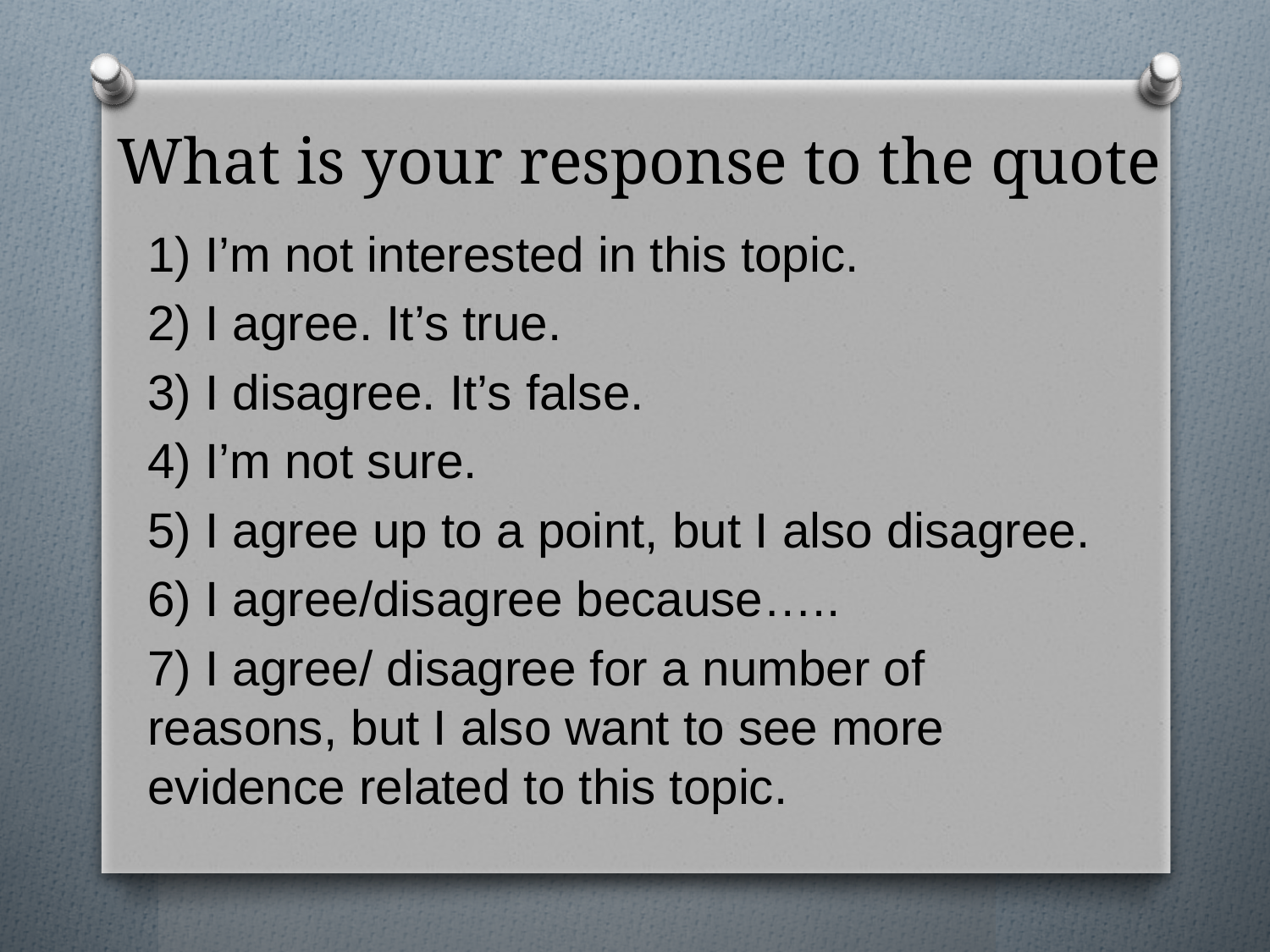

# What is your response to the quote
1) I’m not interested in this topic.
2) I agree. It’s true.
3) I disagree. It’s false.
4) I’m not sure.
5) I agree up to a point, but I also disagree.
6) I agree/disagree because…..
7) I agree/ disagree for a number of reasons, but I also want to see more evidence related to this topic.